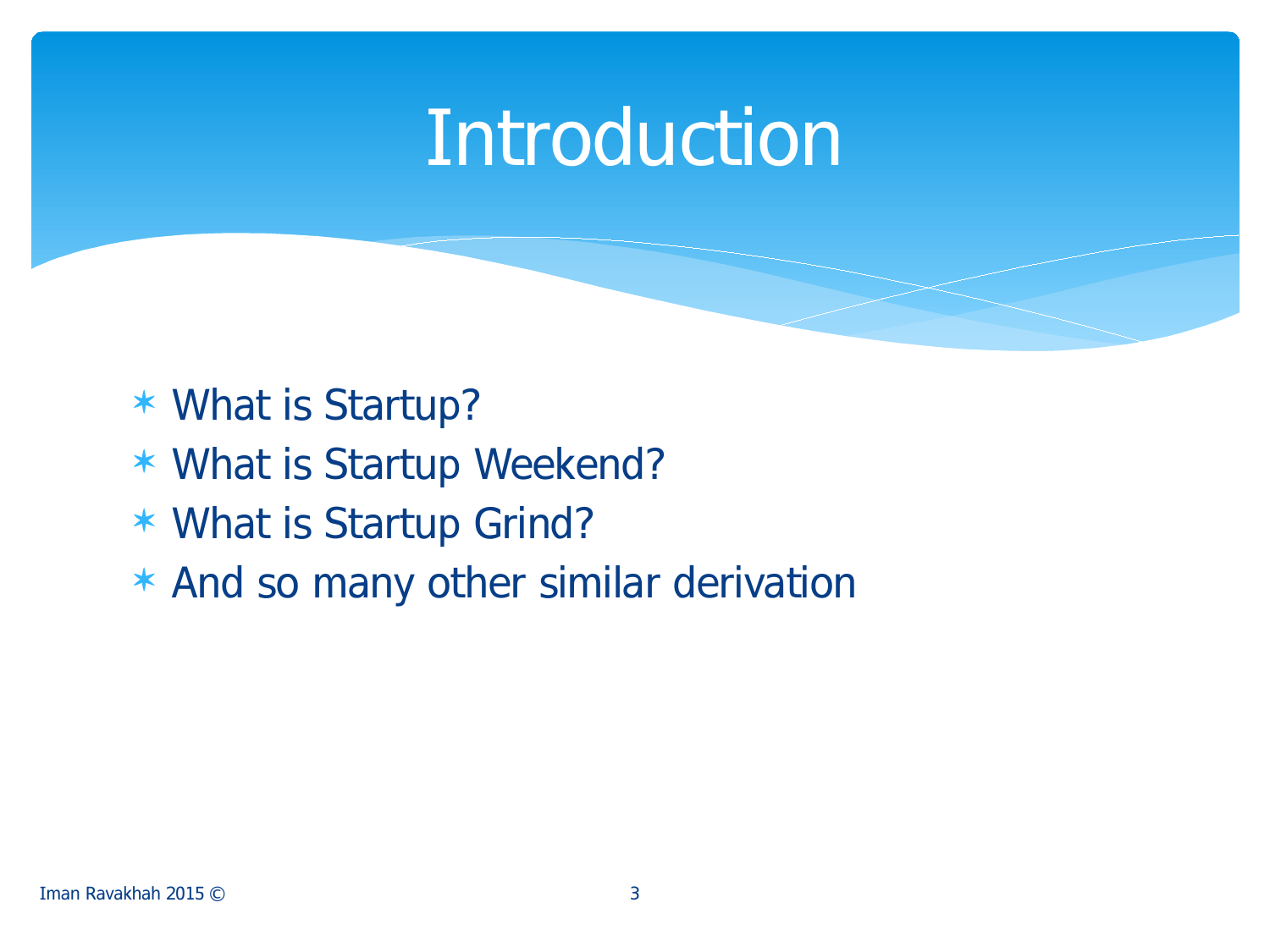

# Introduction
What is Startup?
What is Startup Weekend?
What is Startup Grind?
And so many other similar derivation
3
© 2015 Iman Ravakhah